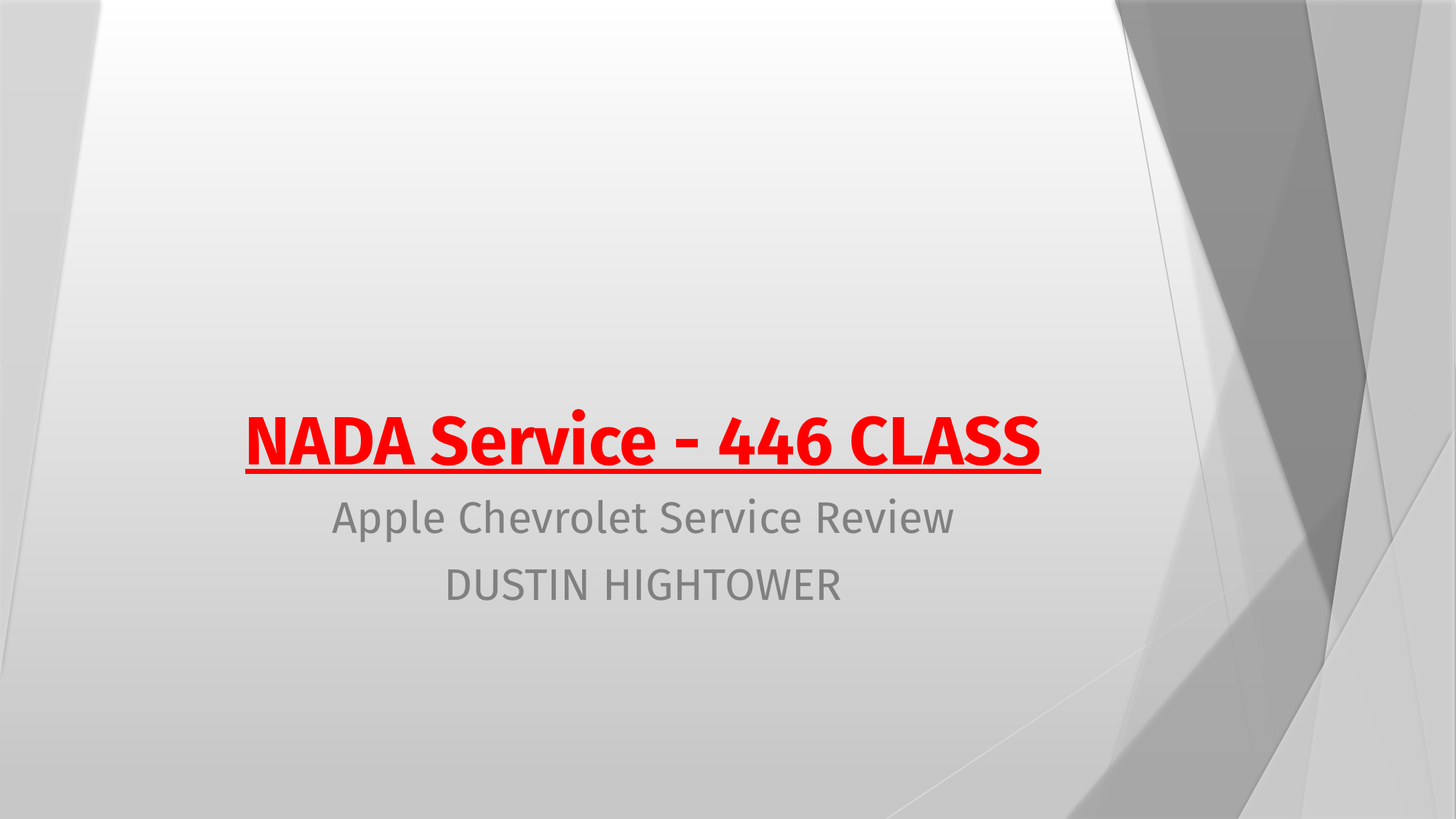

# NADA Service - 446 CLASS
Apple Chevrolet Service Review
DUSTIN HIGHTOWER